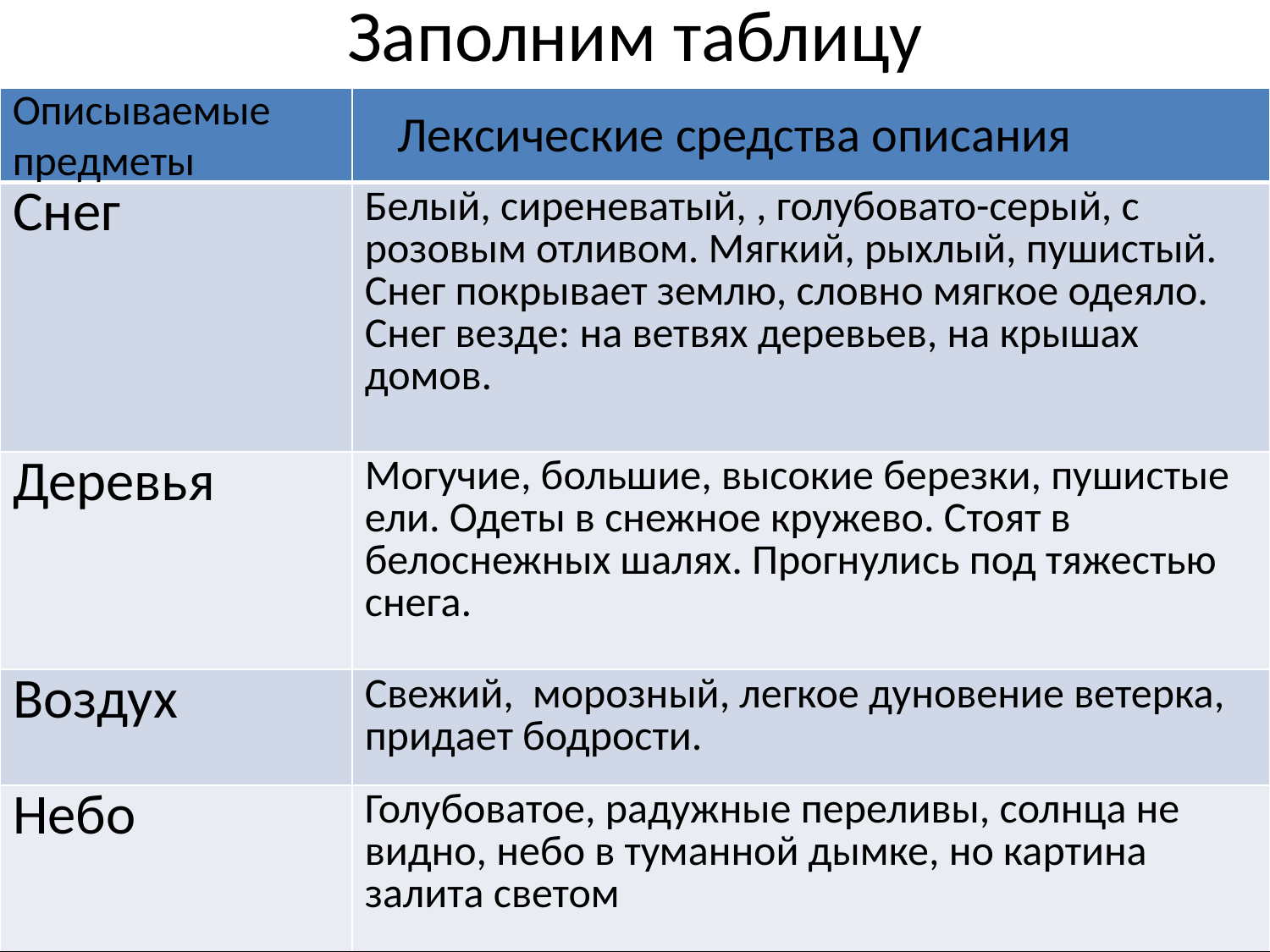

# Заполним таблицу
Описываемые предметы
|  |  |
| --- | --- |
| Снег | Белый, сиреневатый, , голубовато-серый, с розовым отливом. Мягкий, рыхлый, пушистый. Снег покрывает землю, словно мягкое одеяло. Снег везде: на ветвях деревьев, на крышах домов. |
| Деревья | Могучие, большие, высокие березки, пушистые ели. Одеты в снежное кружево. Стоят в белоснежных шалях. Прогнулись под тяжестью снега. |
| Воздух | Свежий, морозный, легкое дуновение ветерка, придает бодрости. |
| Небо | Голубоватое, радужные переливы, солнца не видно, небо в туманной дымке, но картина залита светом |
Лексические средства описания